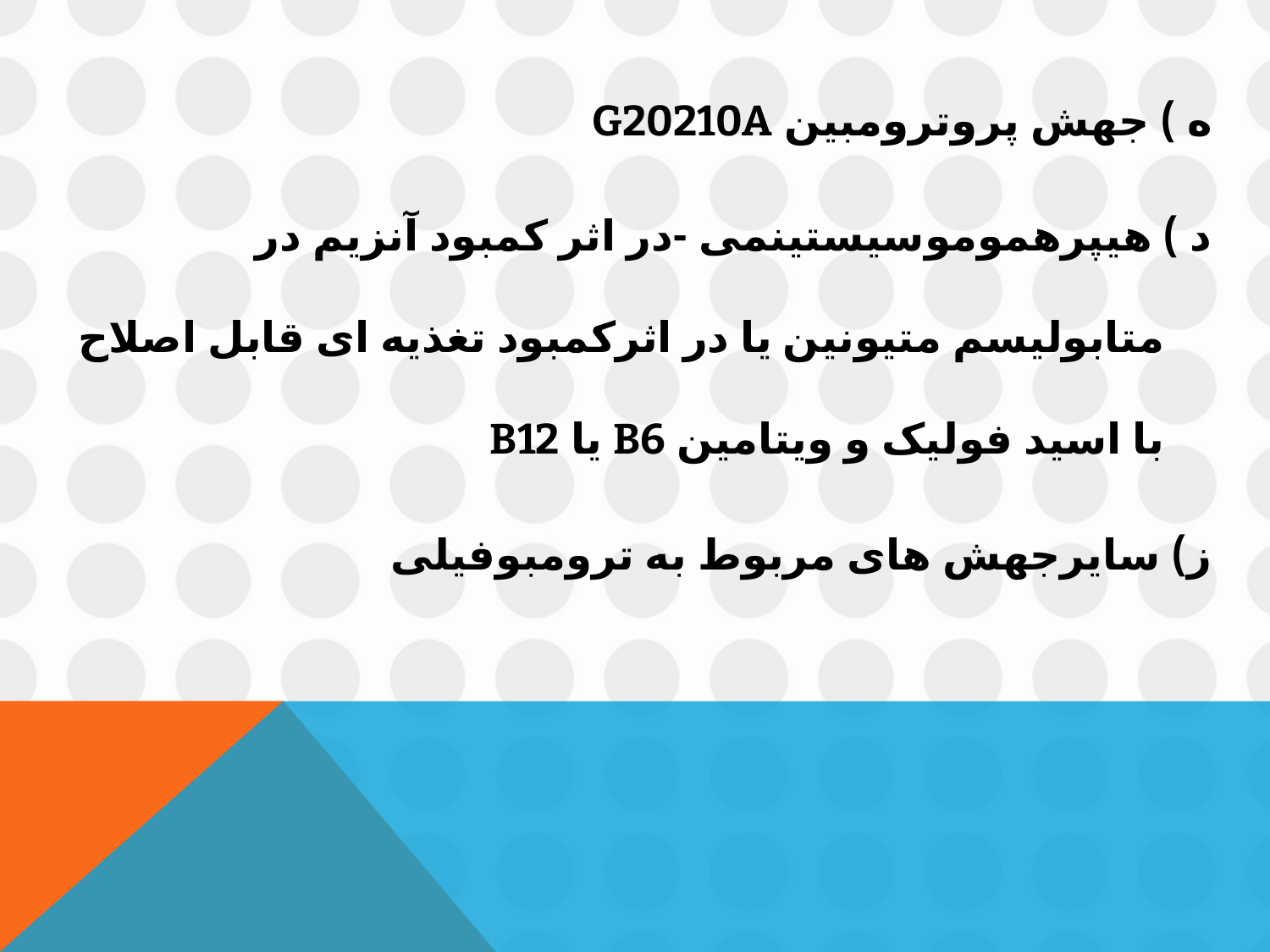

ه ) جهش پروترومبین G20210A
د ) هیپرهموموسیستینمی -در اثر کمبود آنزیم در متابولیسم متیونین یا در اثرکمبود تغذیه ای قابل اصلاح  با اسید فولیک و ویتامین B6 یا B12
ز) سایرجهش های مربوط به ترومبوفیلی